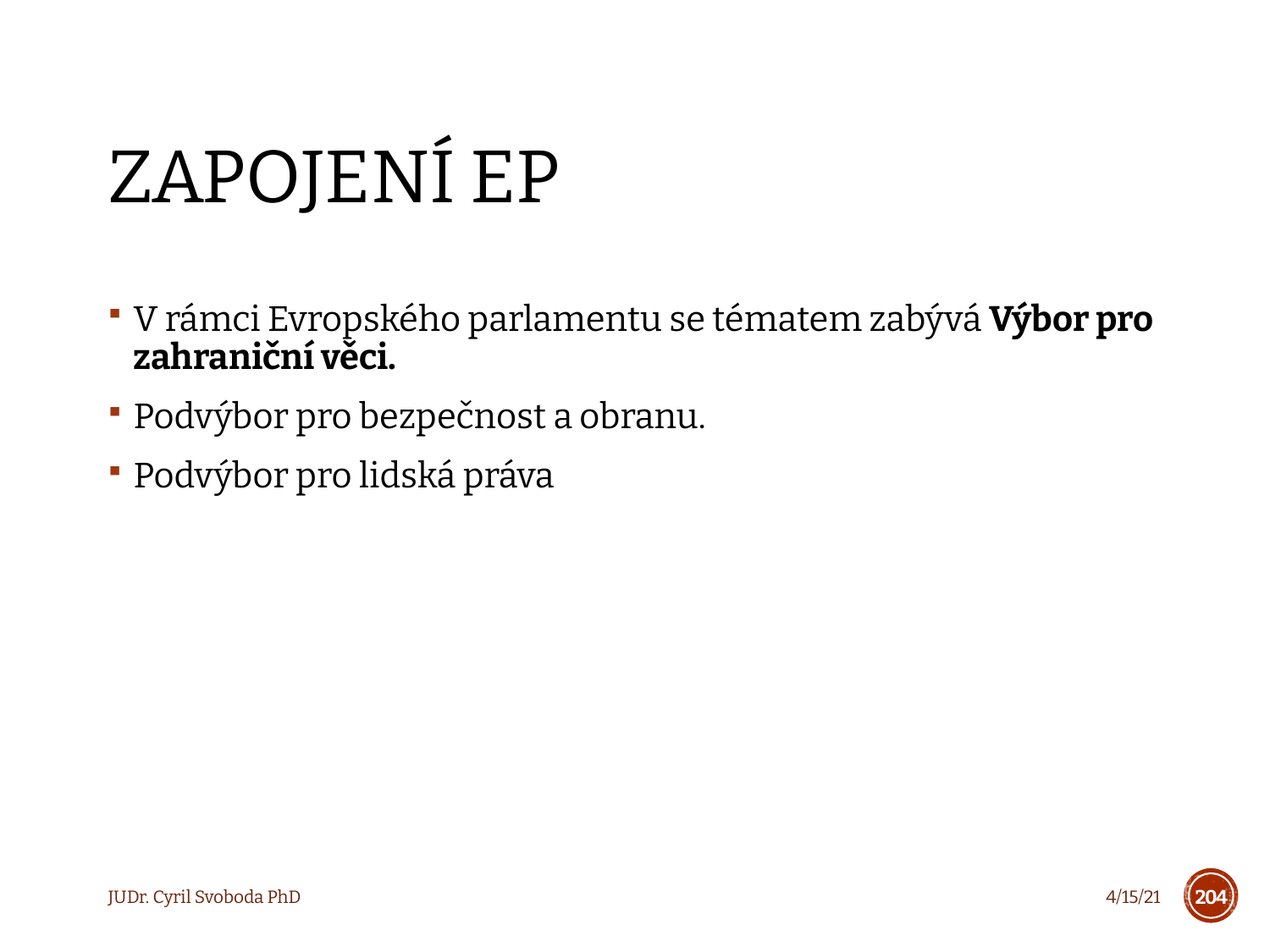

# Zapojení EP
V rámci Evropského parlamentu se tématem zabývá Výbor pro zahraniční věci.
Podvýbor pro bezpečnost a obranu.
Podvýbor pro lidská práva
JUDr. Cyril Svoboda PhD
4/15/21
204